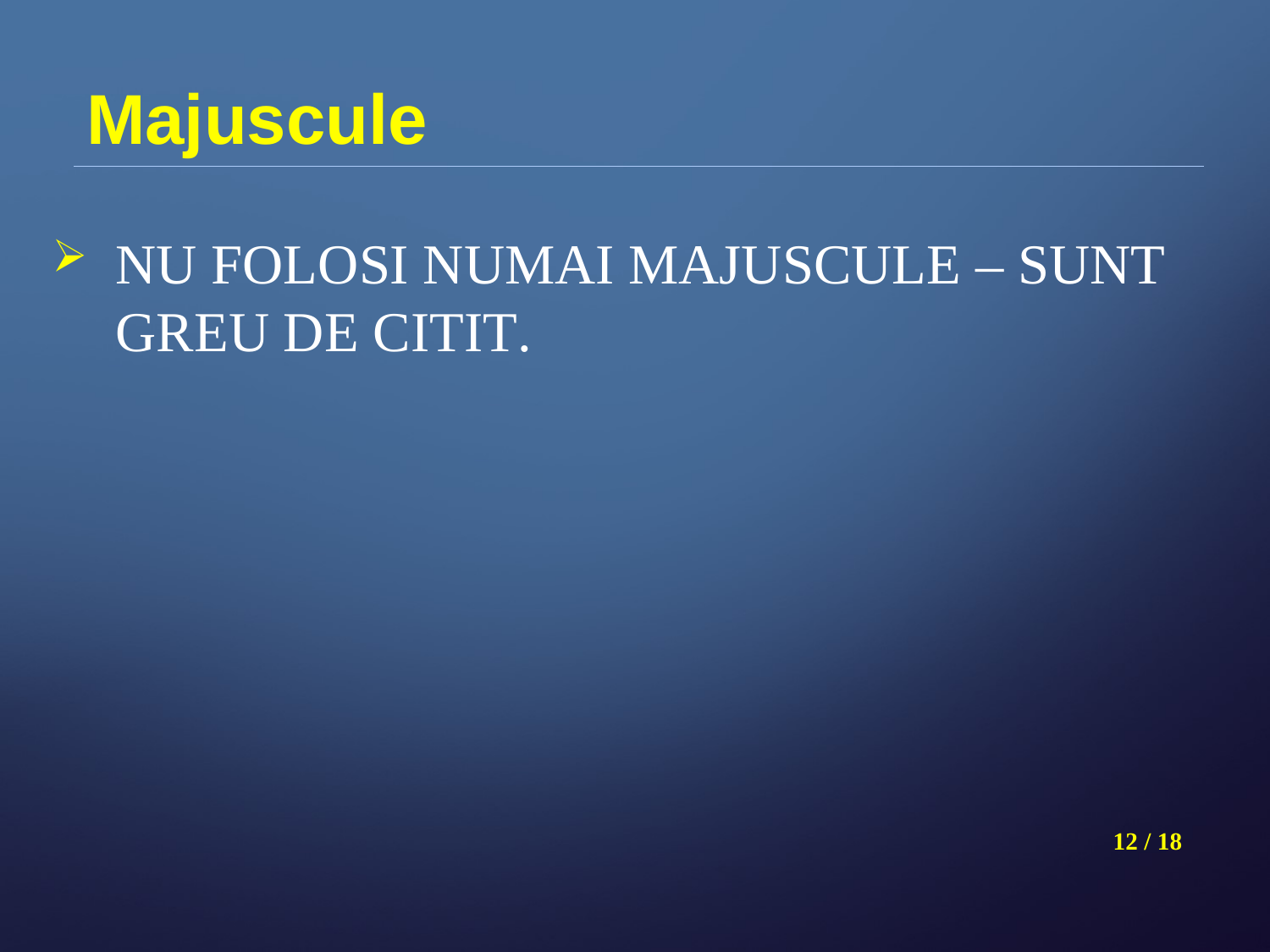

# Majuscule
NU FOLOSI NUMAI MAJUSCULE – SUNT GREU DE CITIT.

12 / 18